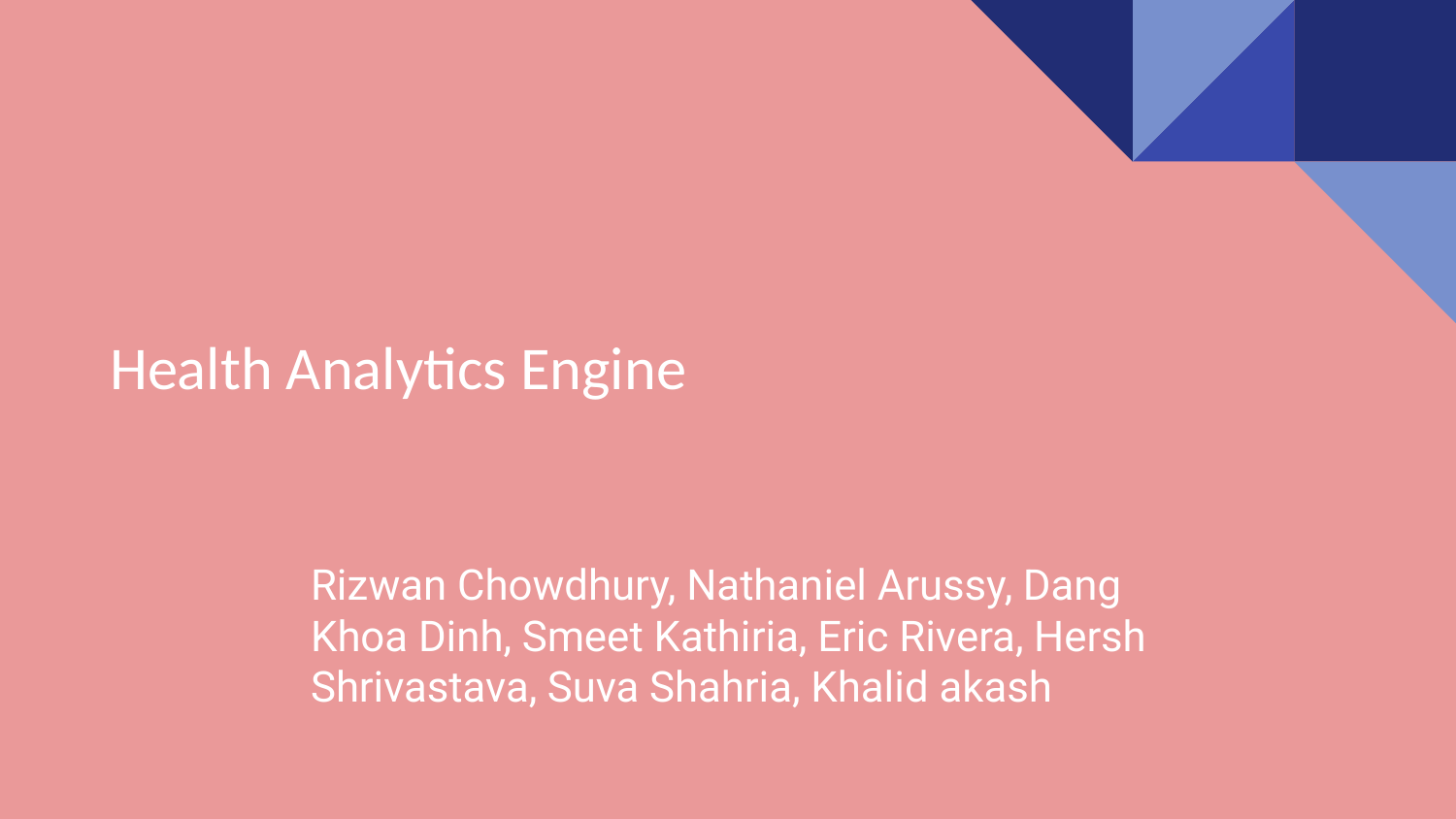

# Health Analytics Engine
Rizwan Chowdhury, Nathaniel Arussy, Dang Khoa Dinh, Smeet Kathiria, Eric Rivera, Hersh Shrivastava, Suva Shahria, Khalid akash